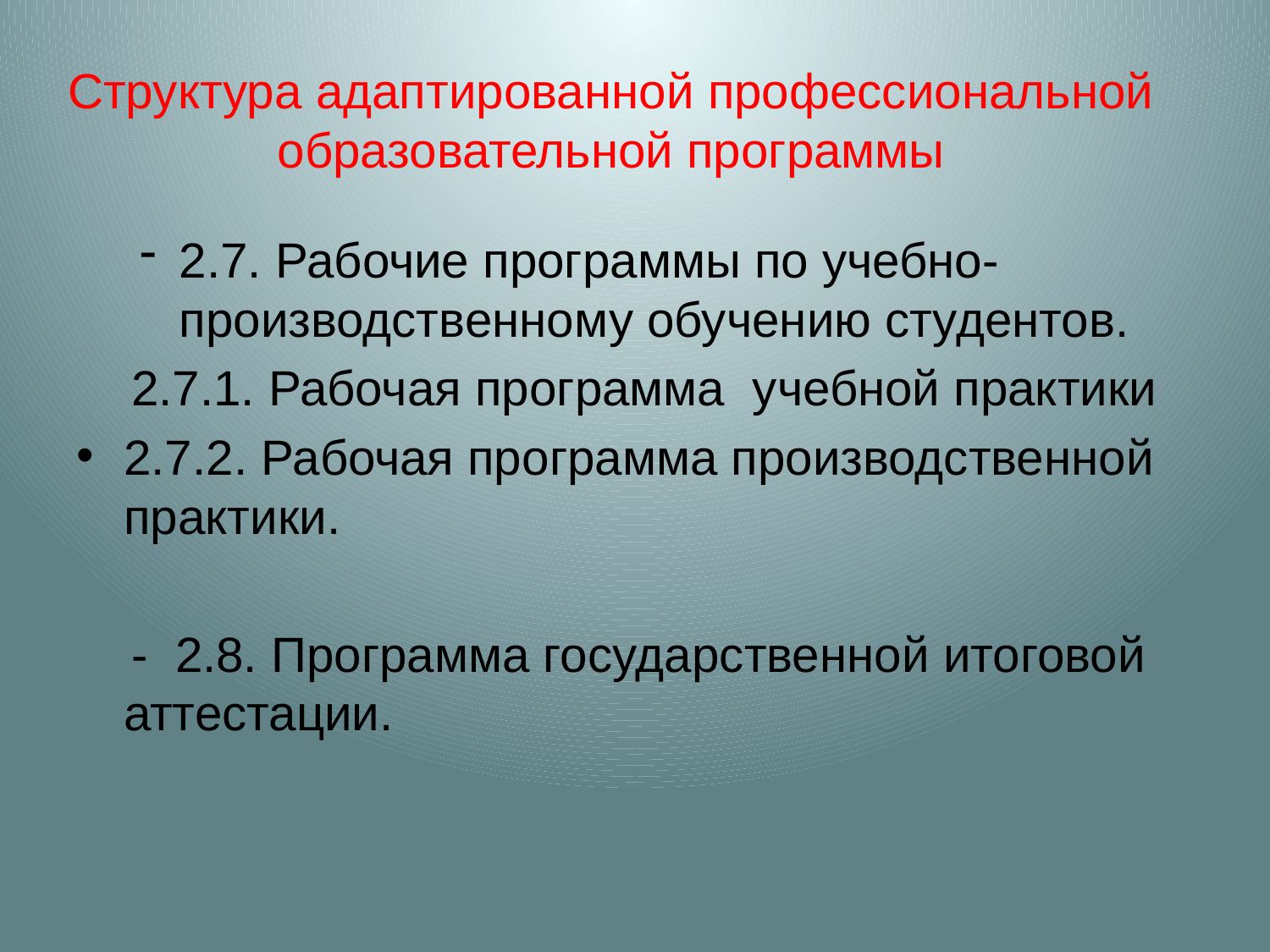

# Структура адаптированной профессиональной образовательной программы
2.7. Рабочие программы по учебно-производственному обучению студентов.
    2.7.1. Рабочая программа  учебной практики
2.7.2. Рабочая программа производственной практики.

    -  2.8. Программа государственной итоговой аттестации.